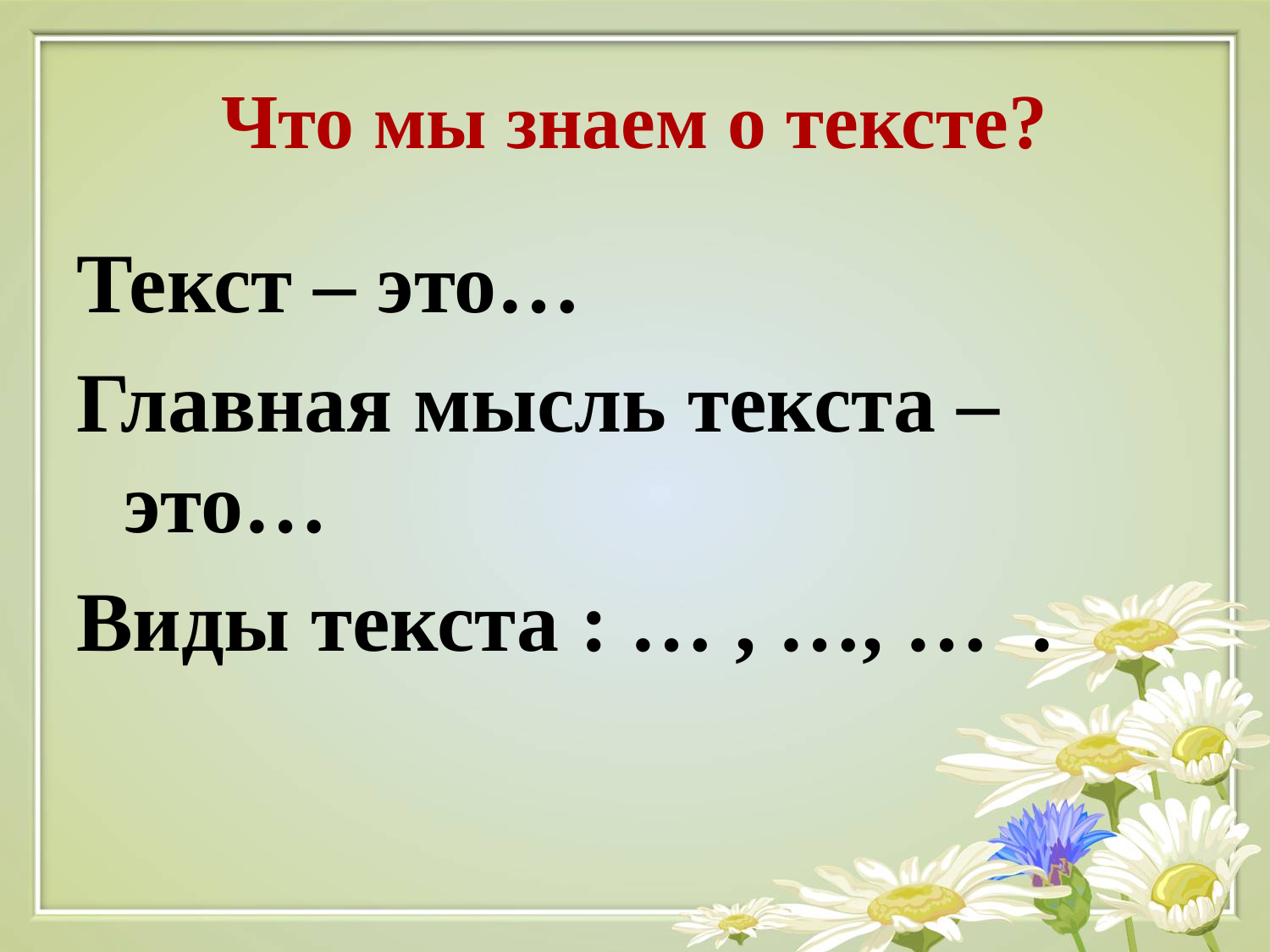

# Что мы знаем о тексте?
Текст – это…
Главная мысль текста – это…
Виды текста : … , …, …  .